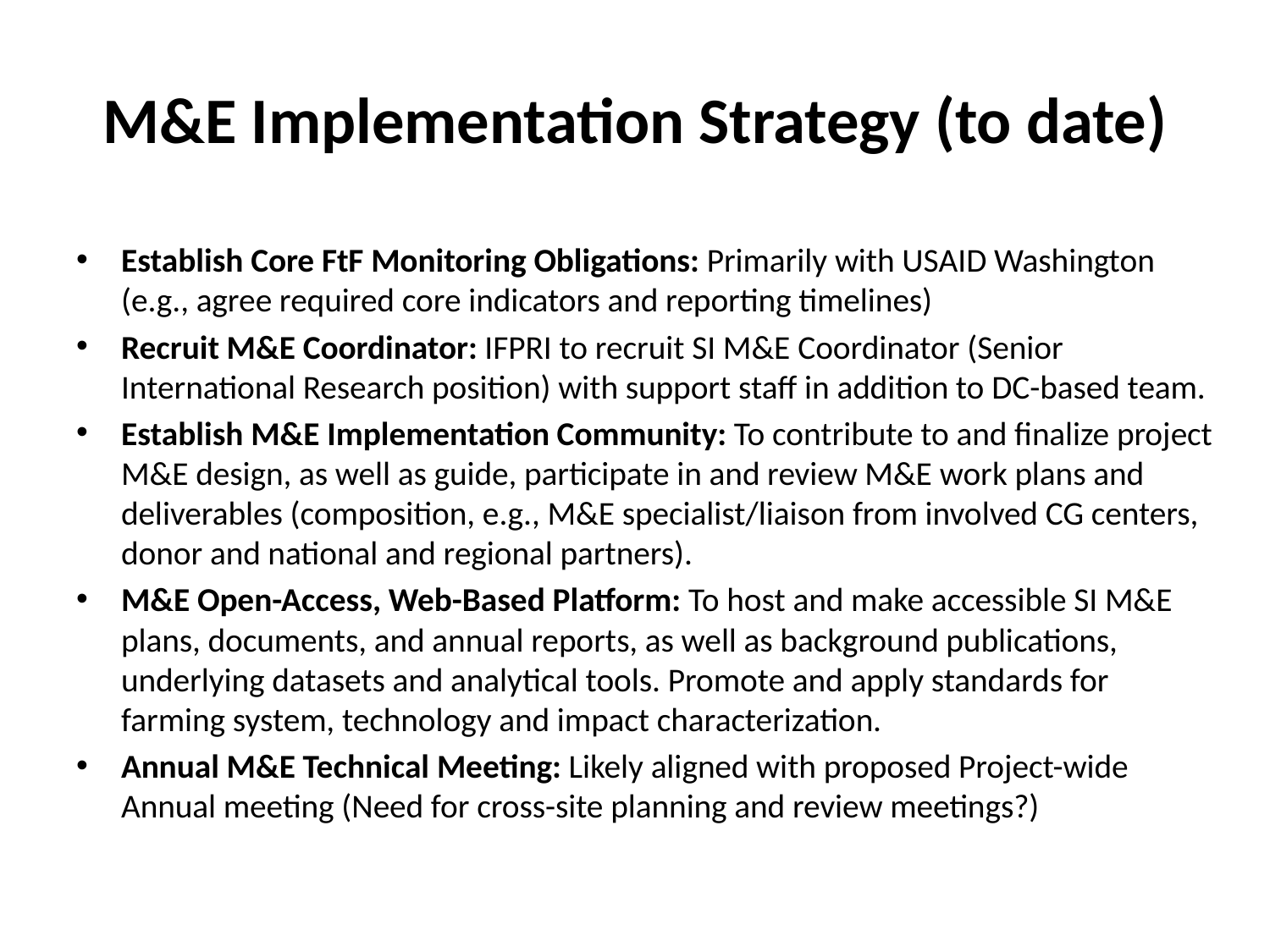

# M&E Implementation Strategy (to date)
Establish Core FtF Monitoring Obligations: Primarily with USAID Washington (e.g., agree required core indicators and reporting timelines)
Recruit M&E Coordinator: IFPRI to recruit SI M&E Coordinator (Senior International Research position) with support staff in addition to DC-based team.
Establish M&E Implementation Community: To contribute to and finalize project M&E design, as well as guide, participate in and review M&E work plans and deliverables (composition, e.g., M&E specialist/liaison from involved CG centers, donor and national and regional partners).
M&E Open-Access, Web-Based Platform: To host and make accessible SI M&E plans, documents, and annual reports, as well as background publications, underlying datasets and analytical tools. Promote and apply standards for farming system, technology and impact characterization.
Annual M&E Technical Meeting: Likely aligned with proposed Project-wide Annual meeting (Need for cross-site planning and review meetings?)